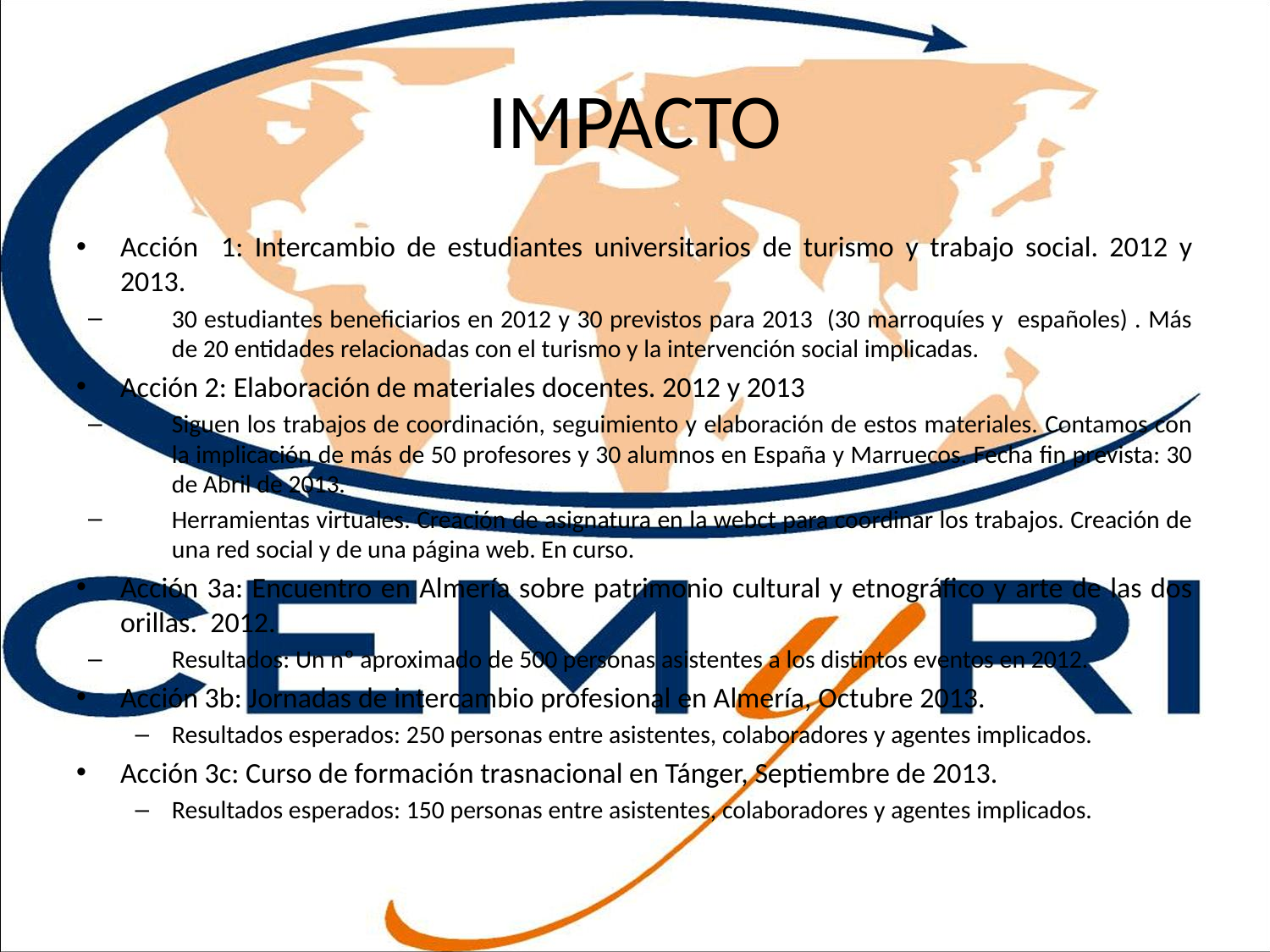

# IMPACTO
Acción  1: Intercambio de estudiantes universitarios de turismo y trabajo social. 2012 y 2013.
30 estudiantes beneficiarios en 2012 y 30 previstos para 2013  (30 marroquíes y  españoles) . Más de 20 entidades relacionadas con el turismo y la intervención social implicadas.
Acción 2: Elaboración de materiales docentes. 2012 y 2013
Siguen los trabajos de coordinación, seguimiento y elaboración de estos materiales. Contamos con la implicación de más de 50 profesores y 30 alumnos en España y Marruecos. Fecha fin prevista: 30 de Abril de 2013.
Herramientas virtuales. Creación de asignatura en la webct para coordinar los trabajos. Creación de una red social y de una página web. En curso.
Acción 3a: Encuentro en Almería sobre patrimonio cultural y etnográfico y arte de las dos orillas.  2012.
Resultados: Un nº aproximado de 500 personas asistentes a los distintos eventos en 2012.
Acción 3b: Jornadas de intercambio profesional en Almería, Octubre 2013.
Resultados esperados: 250 personas entre asistentes, colaboradores y agentes implicados.
Acción 3c: Curso de formación trasnacional en Tánger, Septiembre de 2013.
Resultados esperados: 150 personas entre asistentes, colaboradores y agentes implicados.